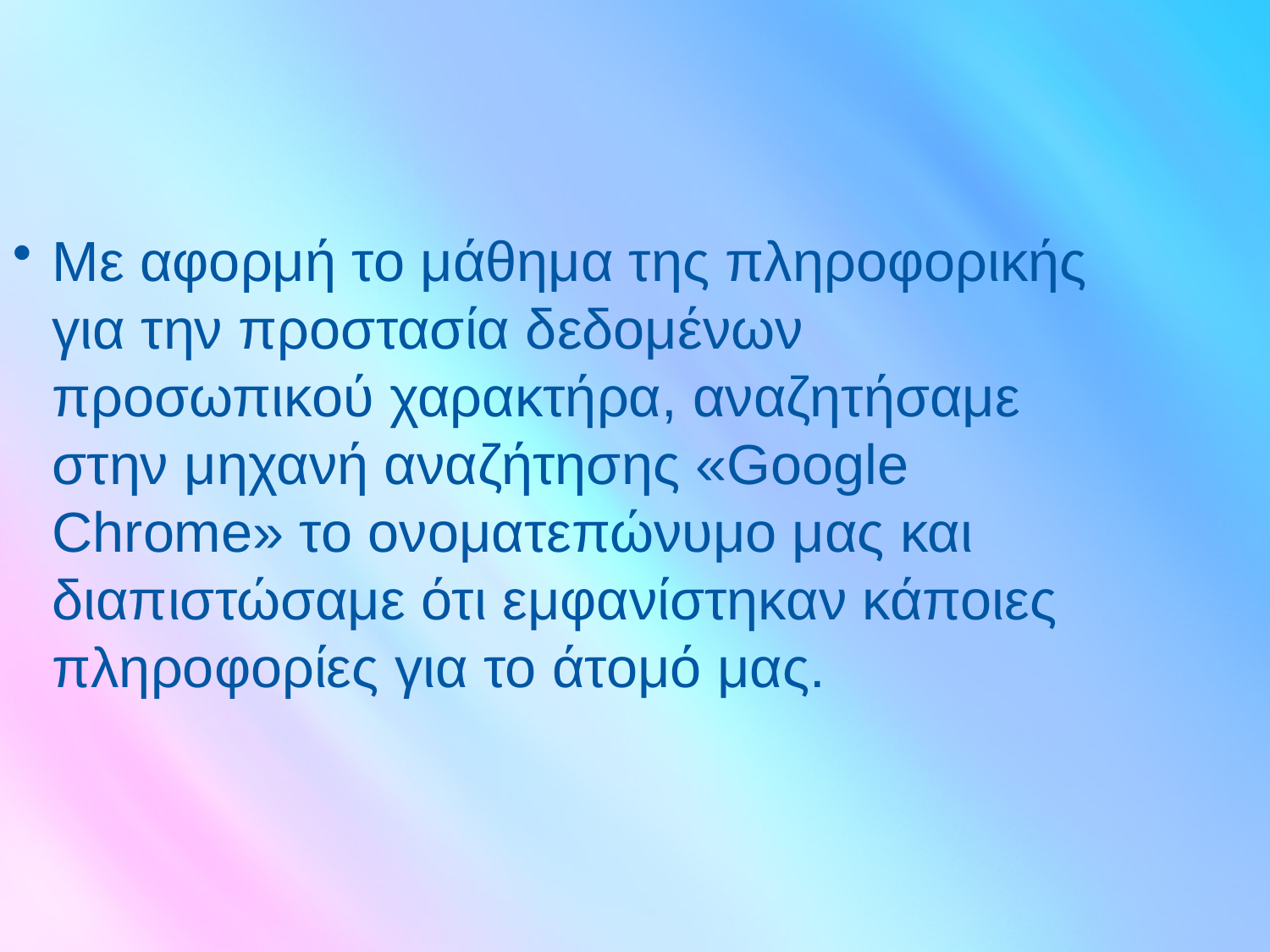

Με αφορμή το μάθημα της πληροφορικής για την προστασία δεδομένων προσωπικού χαρακτήρα, αναζητήσαμε στην μηχανή αναζήτησης «Google Chrome» το ονοματεπώνυμο μας και διαπιστώσαμε ότι εμφανίστηκαν κάποιες πληροφορίες για το άτομό μας.